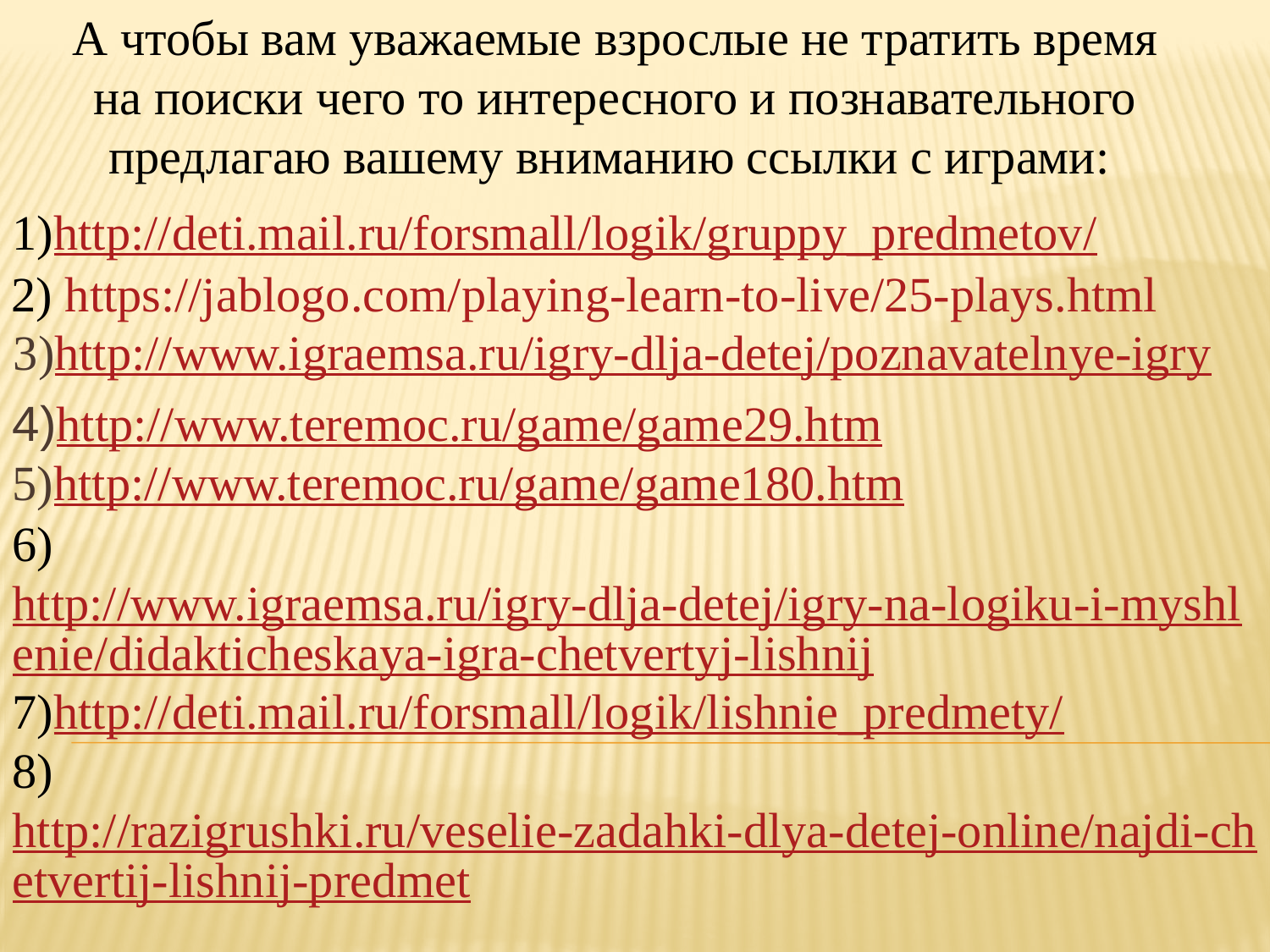

А чтобы вам уважаемые взрослые не тратить время
на поиски чего то интересного и познавательного
предлагаю вашему вниманию ссылки с играми:
1)http://deti.mail.ru/forsmall/logik/gruppy_predmetov/
2) https://jablogo.com/playing-learn-to-live/25-plays.html
3)http://www.igraemsa.ru/igry-dlja-detej/poznavatelnye-igry
4)http://www.teremoc.ru/game/game29.htm
5)http://www.teremoc.ru/game/game180.htm
6)http://www.igraemsa.ru/igry-dlja-detej/igry-na-logiku-i-myshlenie/didakticheskaya-igra-chetvertyj-lishnij
7)http://deti.mail.ru/forsmall/logik/lishnie_predmety/
8)http://razigrushki.ru/veselie-zadahki-dlya-detej-online/najdi-chetvertij-lishnij-predmet